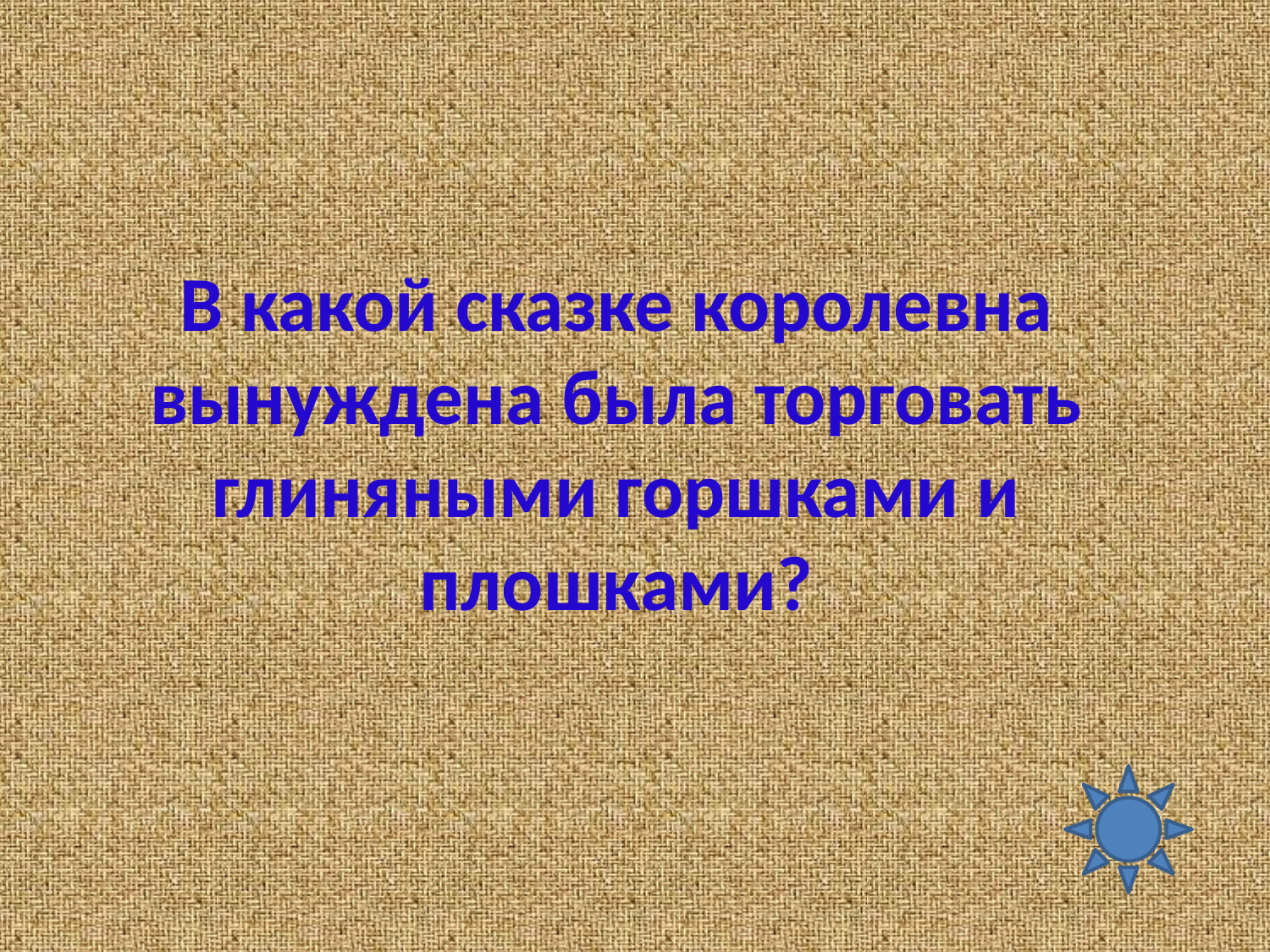

# В какой сказке королевна вынуждена была торговать глиняными горшками и плошками?